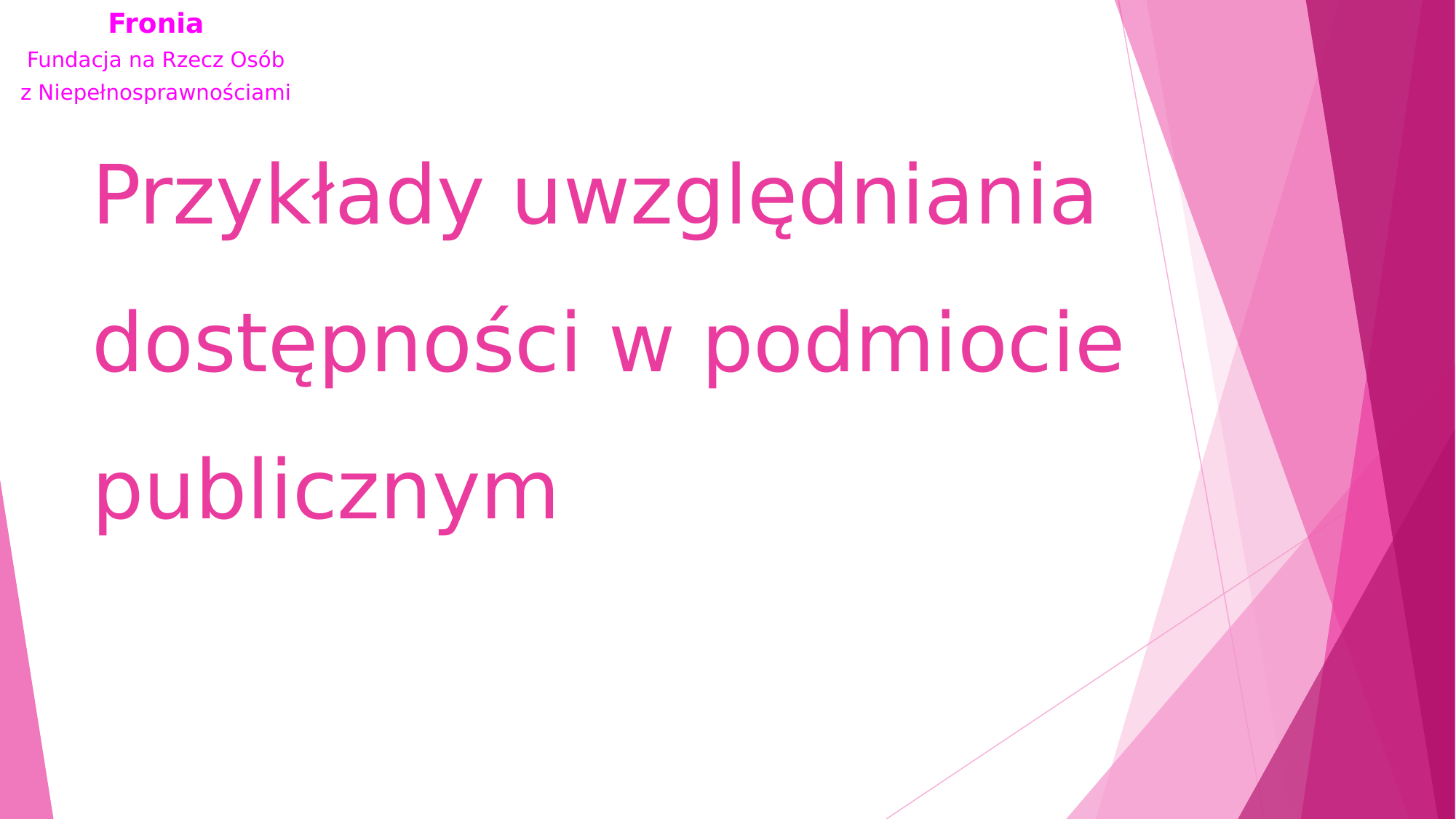

# Przykłady uwzględniania dostępności w podmiocie publicznym